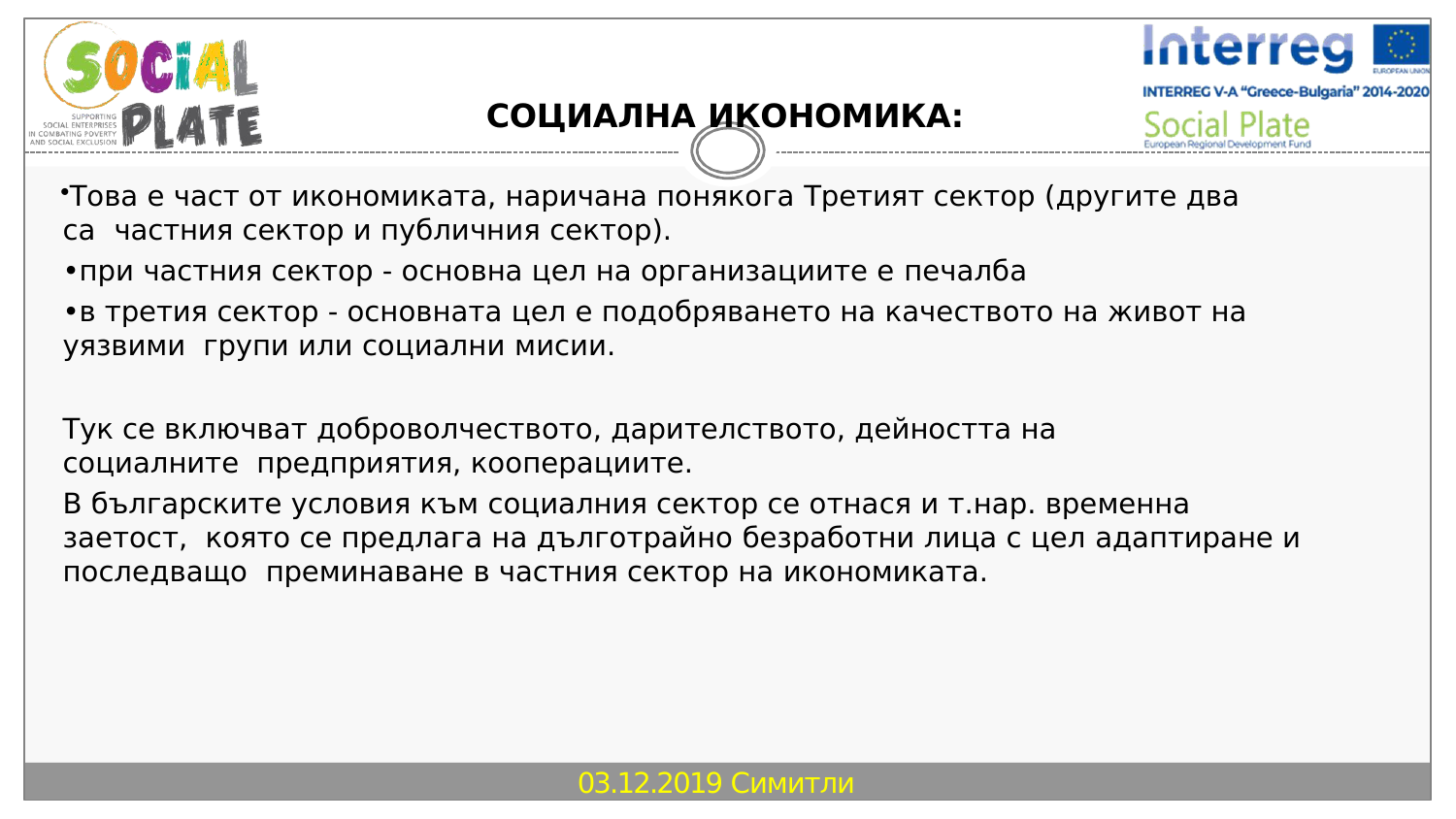

СОЦИАЛНА ИКОНОМИКА:

Това е част от икономиката, наричана понякога Третият сектор (другите два са  частния сектор и публичния сектор).
•при частния сектор - основна цел на организациите е печалба
•в третия сектор - основната цел е подобряването на качеството на живот на уязвими  групи или социални мисии.

Тук се включват доброволчеството, дарителството, дейността на социалните  предприятия, кооперациите.
В българските условия към социалния сектор се отнася и т.нар. временна заетост,  която се предлага на дълготрайно безработни лица с цел адаптиране и последващо  преминаване в частния сектор на икономиката.
                     03.12.2019 Симитли